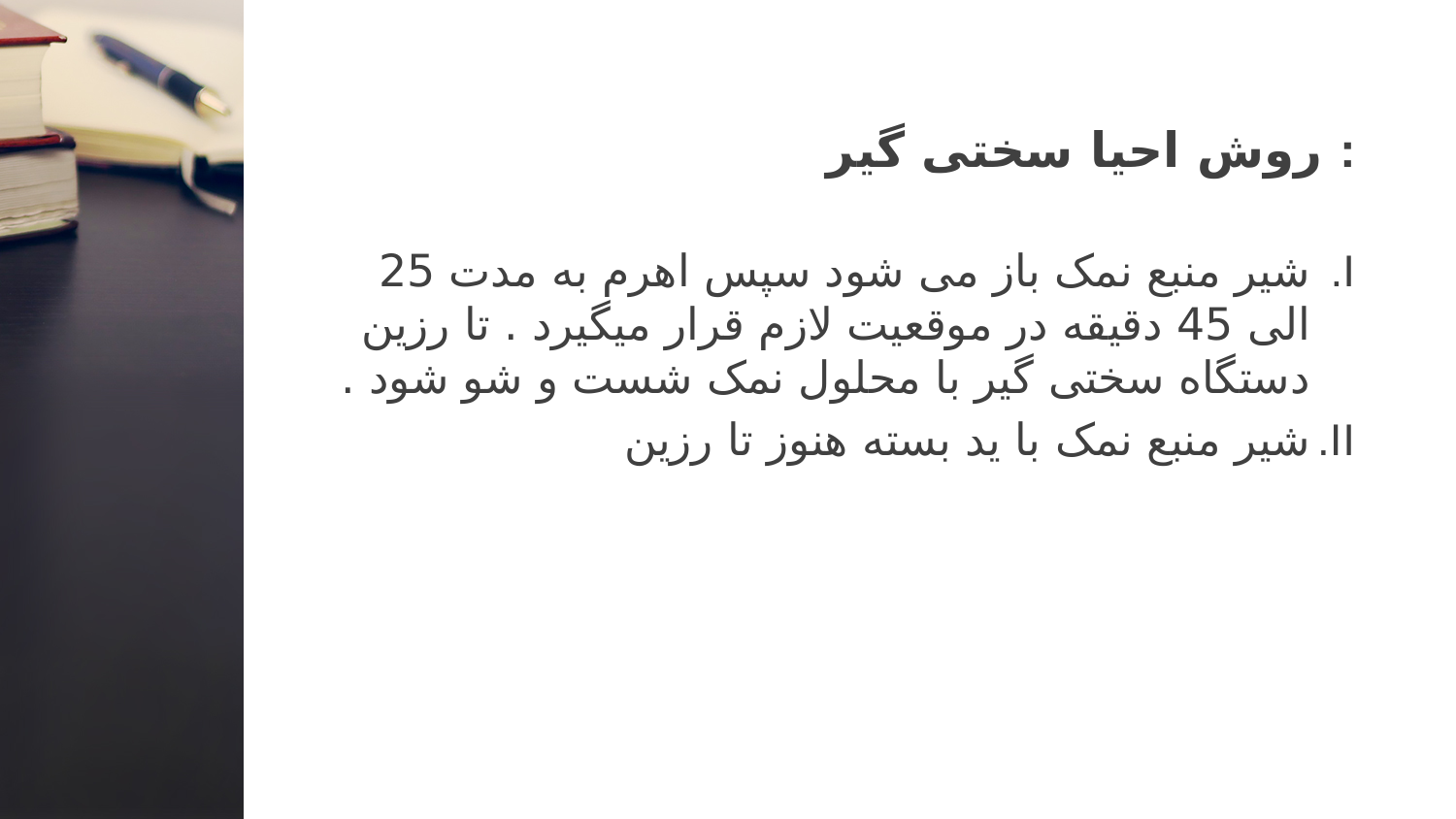

روش احیا سختی گیر :

شیر منبع نمک باز می شود سپس اهرم به مدت 25 الی 45 دقیقه در موقعیت لازم قرار میگیرد . تا رزین دستگاه سختی گیر با محلول نمک شست و شو شود .
شیر منبع نمک با ید بسته هنوز تا رزین